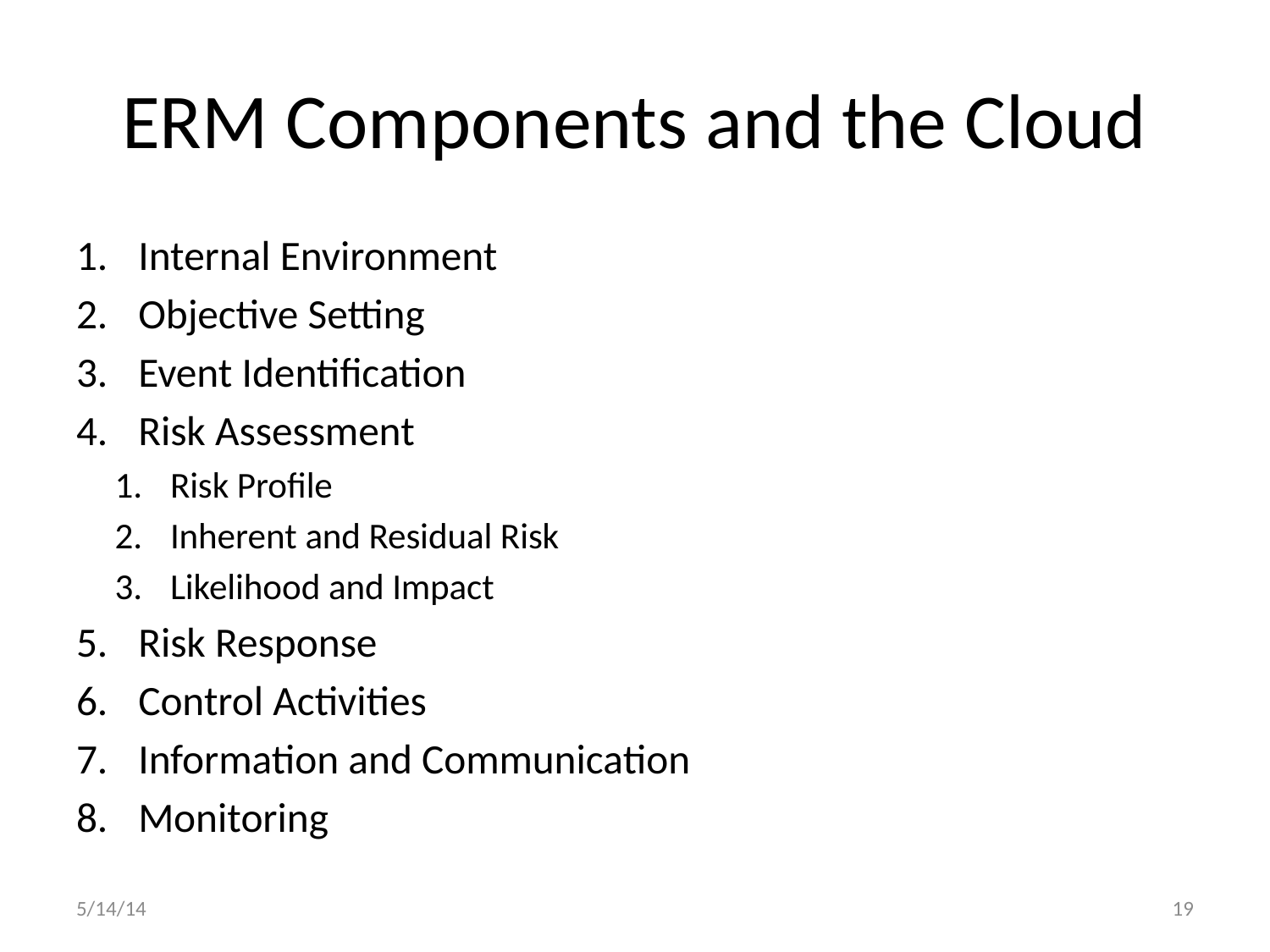

# ERM Components and the Cloud
Internal Environment
Objective Setting
Event Identification
Risk Assessment
Risk Profile
Inherent and Residual Risk
Likelihood and Impact
Risk Response
Control Activities
Information and Communication
Monitoring
5/14/14
19